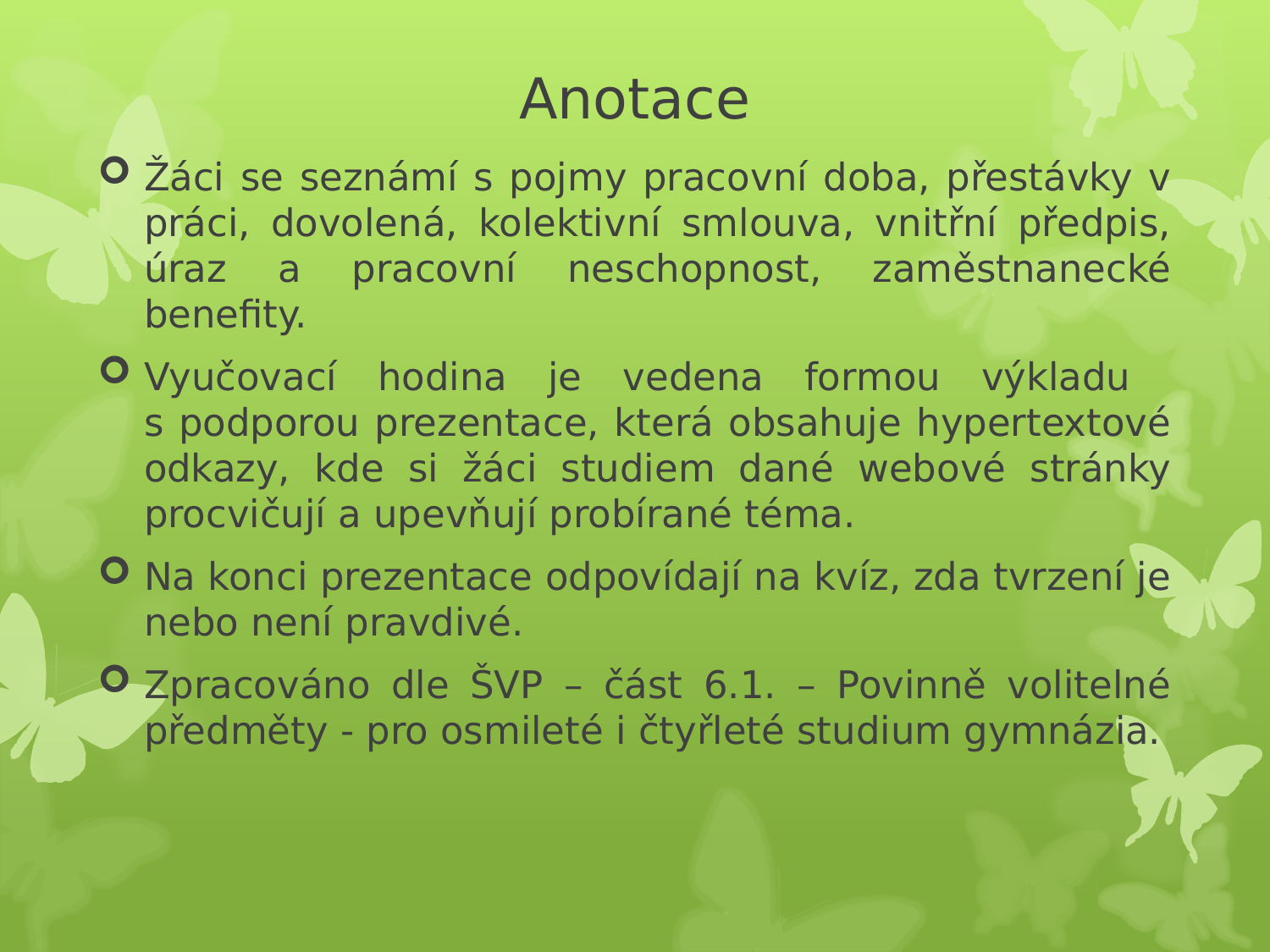

# Anotace
Žáci se seznámí s pojmy pracovní doba, přestávky v práci, dovolená, kolektivní smlouva, vnitřní předpis, úraz a pracovní neschopnost, zaměstnanecké benefity.
Vyučovací hodina je vedena formou výkladu
s podporou prezentace, která obsahuje hypertextové odkazy, kde si žáci studiem dané webové stránky procvičují a upevňují probírané téma.
Na konci prezentace odpovídají na kvíz, zda tvrzení je nebo není pravdivé.
Zpracováno dle ŠVP – část 6.1. – Povinně volitelné předměty - pro osmileté i čtyřleté studium gymnázia.